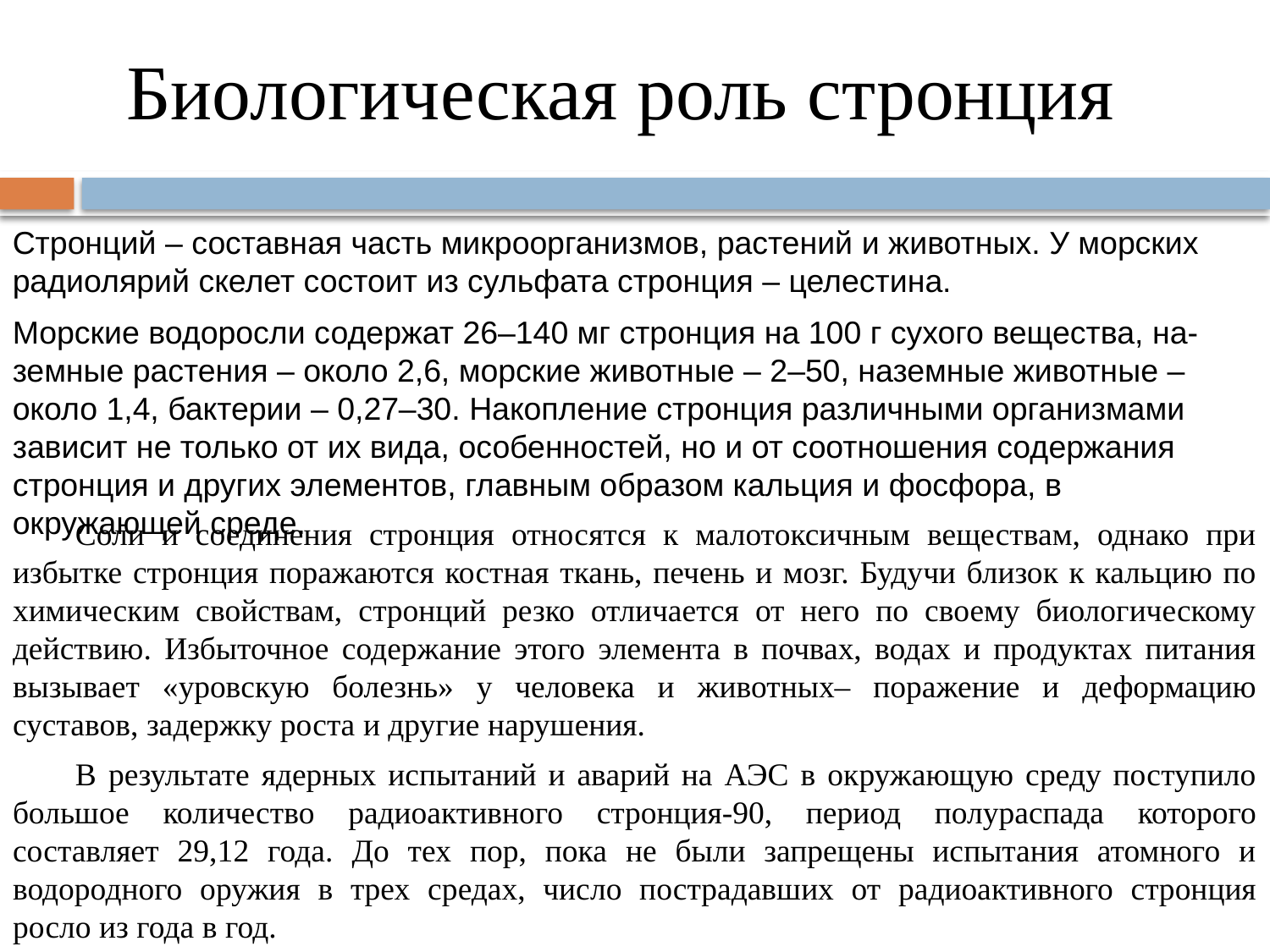

# Биологическая роль стронция
Стронций – составная часть микроорганизмов, растений и животных. У морских радиолярий скелет состоит из сульфата стронция – целестина.

Морские водоросли содержат 26–140 мг стронция на 100 г сухого вещества, на-земные растения – около 2,6, морские животные – 2–50, наземные животные – около 1,4, бактерии – 0,27–30. Накопление стронция различными организмами зависит не только от их вида, особенностей, но и от соотношения содержания стронция и других элементов, главным образом кальция и фосфора, в окружающей среде.

Соли и соединения стронция относятся к малотоксичным веществам, однако при избытке стронция поражаются костная ткань, печень и мозг. Будучи близок к кальцию по химическим свойствам, стронций резко отличается от него по своему биологическому действию. Избыточное содержание этого элемента в почвах, водах и продуктах питания вызывает «уровскую болезнь» у человека и животных– поражение и деформацию суставов, задержку роста и другие нарушения.
В результате ядерных испытаний и аварий на АЭС в окружающую среду поступило большое количество радиоактивного стронция-90, период полураспада которого составляет 29,12 года. До тех пор, пока не были запрещены испытания атомного и водородного оружия в трех средах, число пострадавших от радиоактивного стронция росло из года в год.